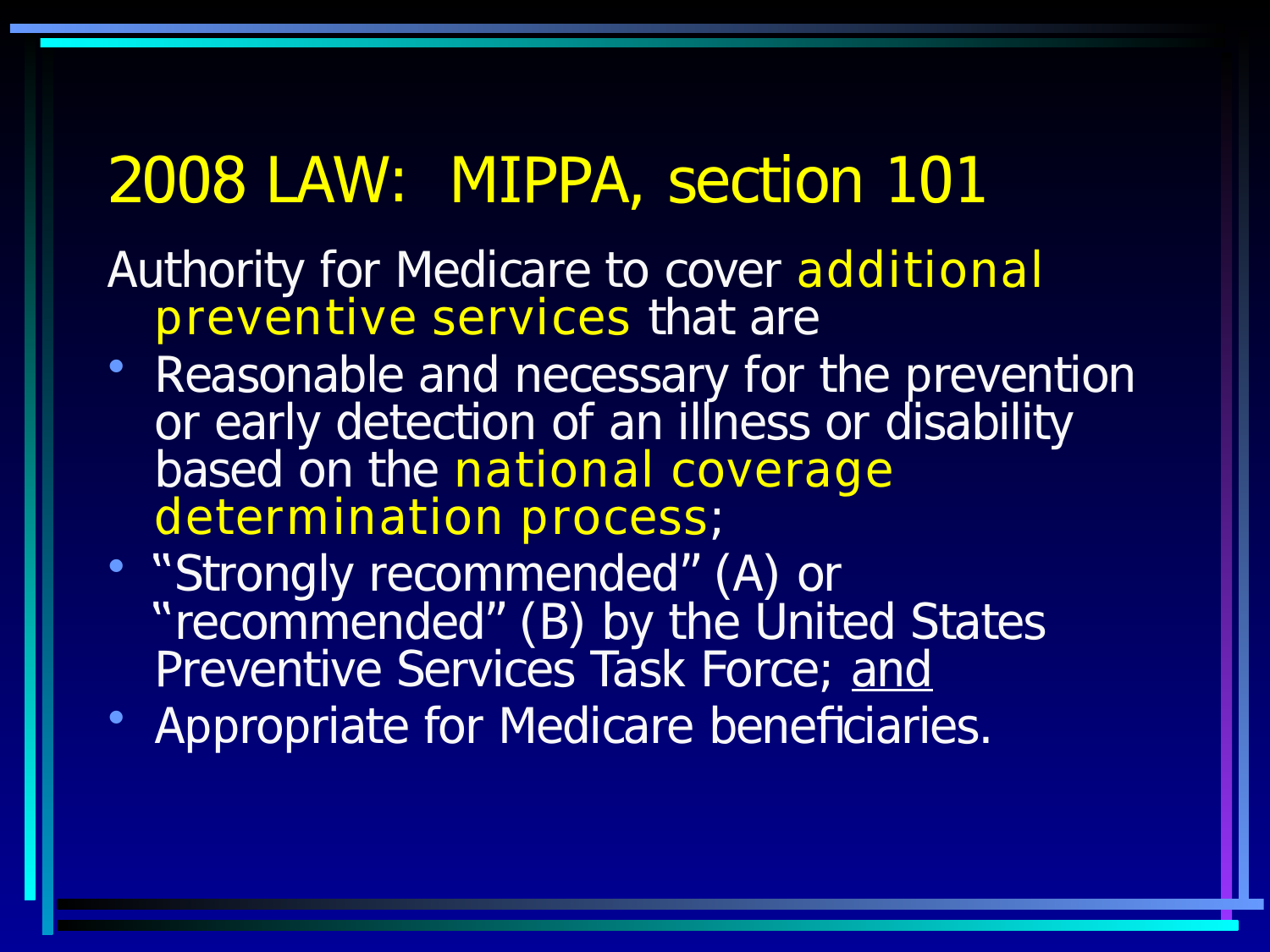

# 2008 LAW:  MIPPA, section 101
Authority for Medicare to cover additional preventive services that are
Reasonable and necessary for the prevention or early detection of an illness or disability based on the national coverage determination process;
“Strongly recommended” (A) or “recommended” (B) by the United States Preventive Services Task Force; and
Appropriate for Medicare beneficiaries.